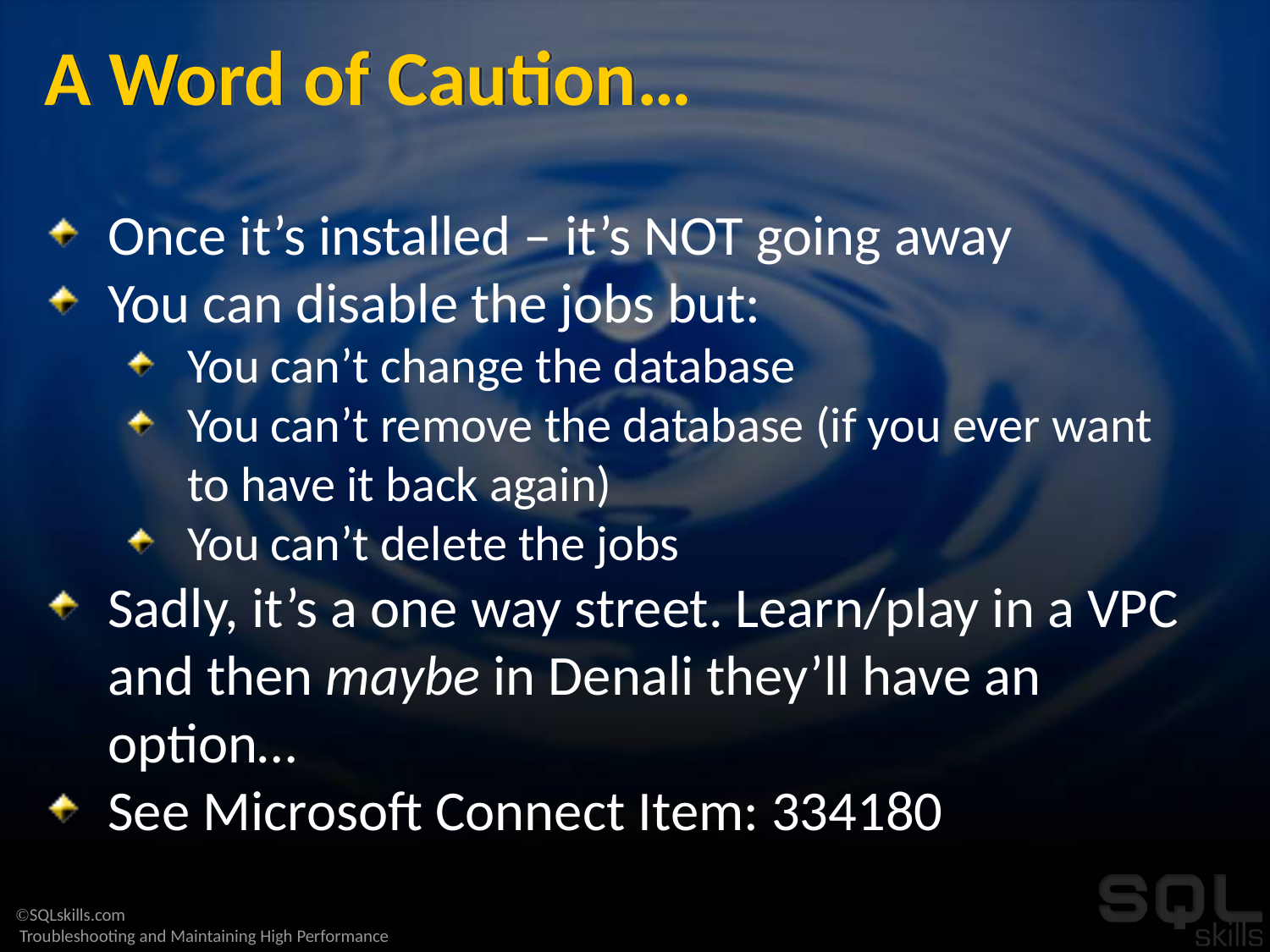

# A Word of Caution…
Once it’s installed – it’s NOT going away
You can disable the jobs but:
You can’t change the database
You can’t remove the database (if you ever want to have it back again)
You can’t delete the jobs
Sadly, it’s a one way street. Learn/play in a VPC and then maybe in Denali they’ll have an option…
See Microsoft Connect Item: 334180